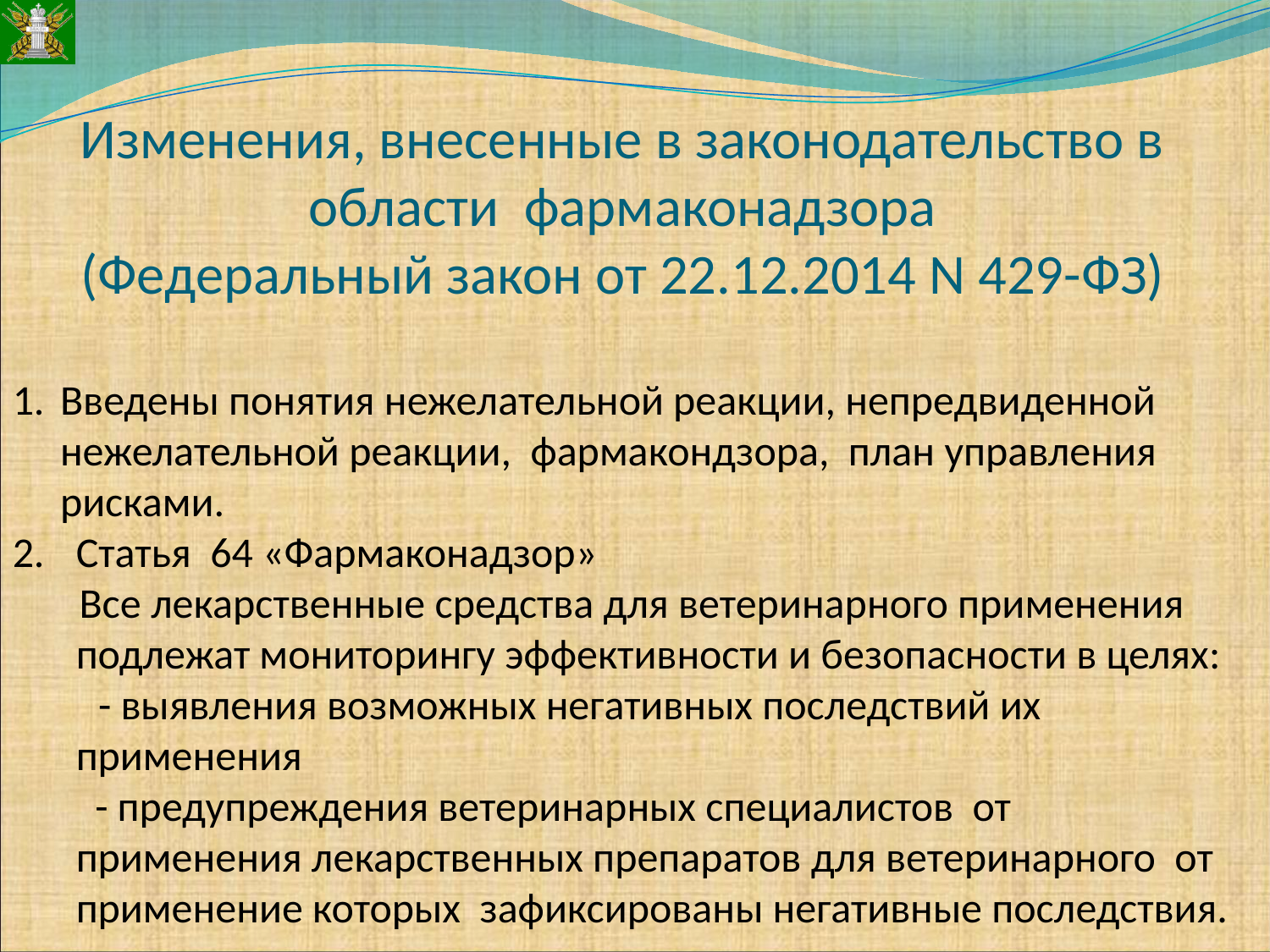

Изменения, внесенные в законодательство в области  фармаконадзора
(Федеральный закон от 22.12.2014 N 429-ФЗ)

Введены понятия нежелательной реакции, непредвиденной нежелательной реакции,  фармакондзора,  план управления рисками.
Статья  64 «Фармаконадзор»
       Все лекарственные средства для ветеринарного применения подлежат мониторингу эффективности и безопасности в целях:
         - выявления возможных негативных последствий их применения
  - предупреждения ветеринарных специалистов  от применения лекарственных препаратов для ветеринарного  от применение которых  зафиксированы негативные последствия.